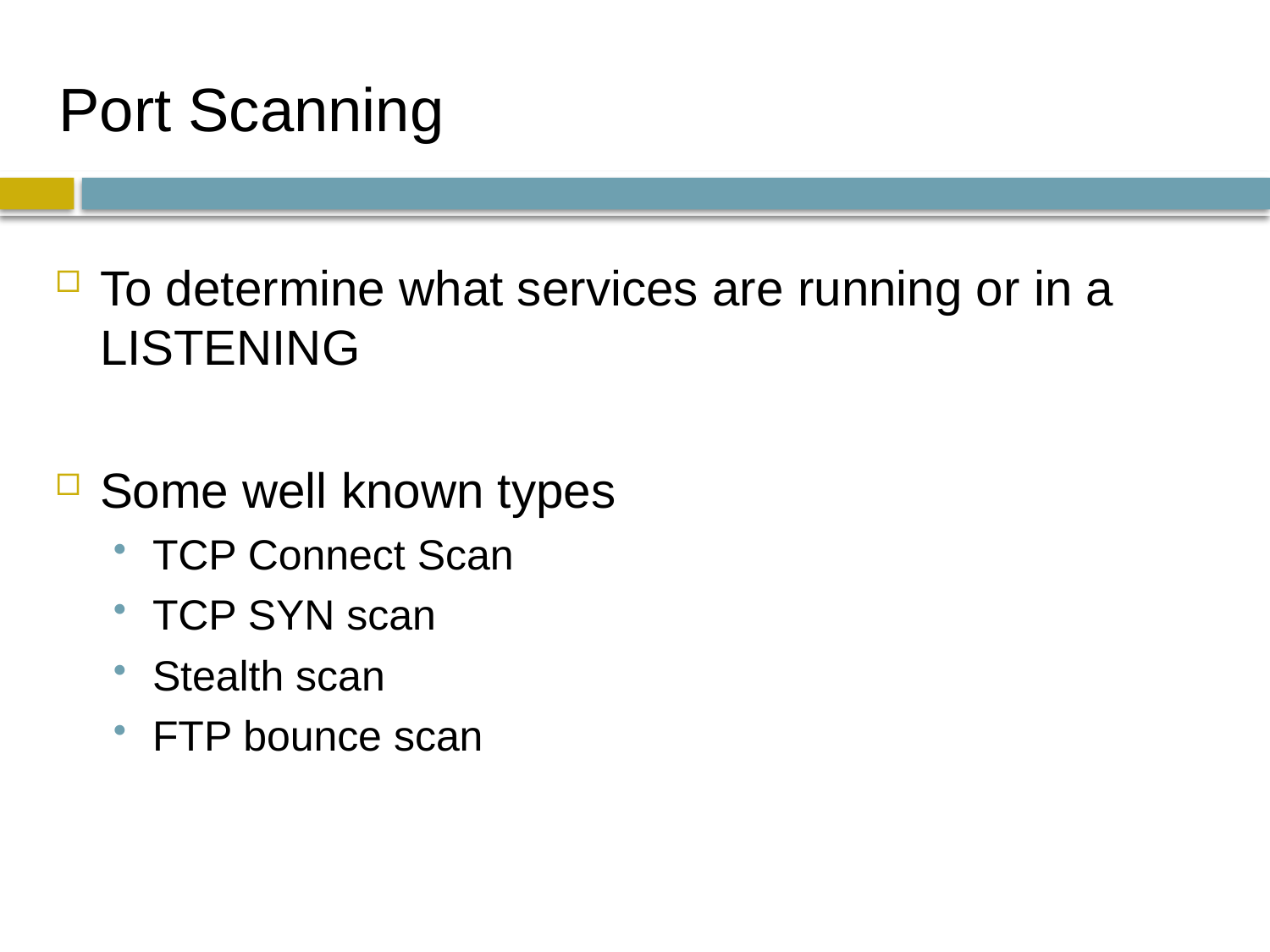

# Port Scanning
To determine what services are running or in a LISTENING

Some well known types
TCP Connect Scan
TCP SYN scan
Stealth scan
FTP bounce scan